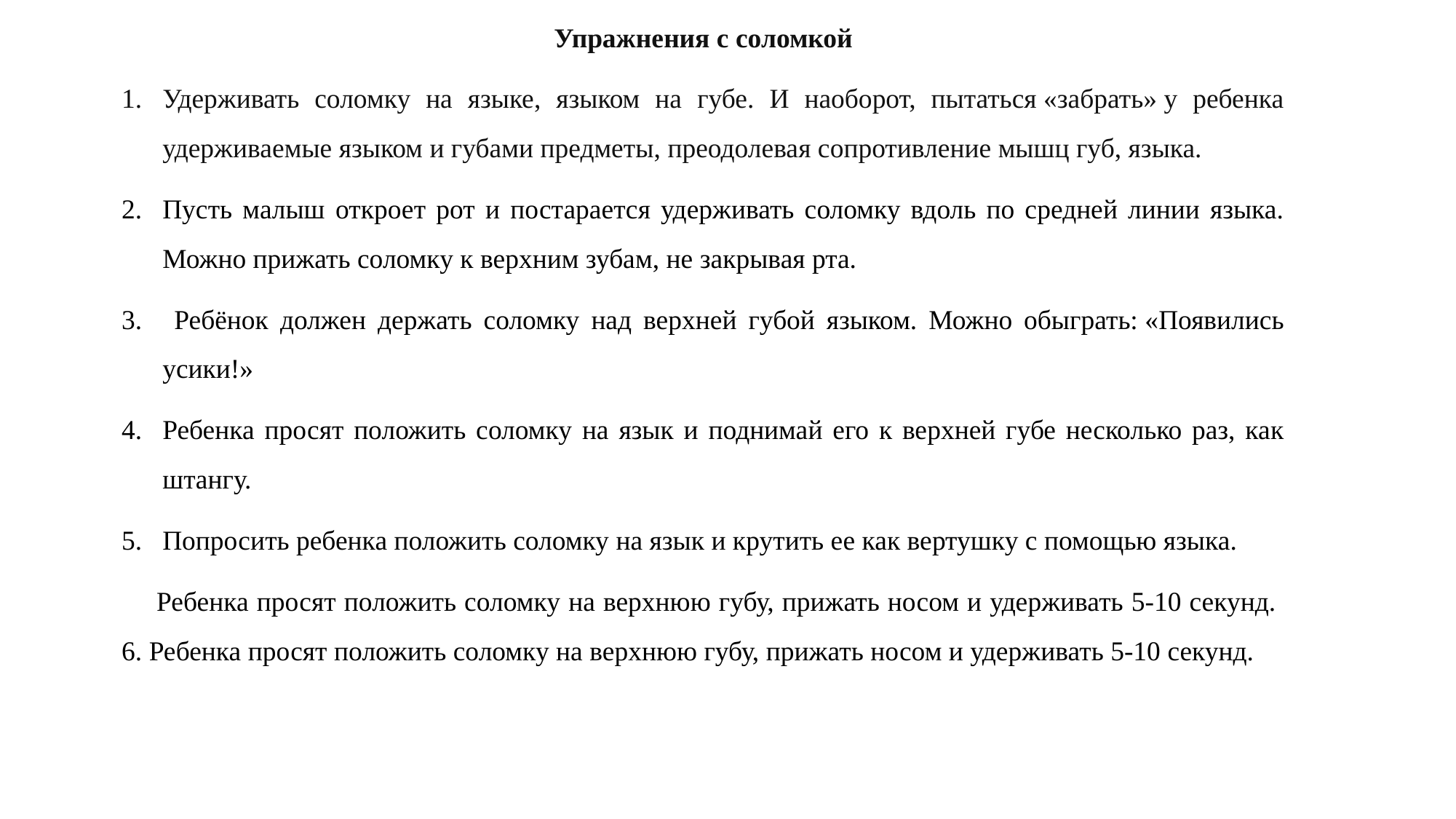

Упражнения с соломкой
Удерживать соломку на языке, языком на губе. И наоборот, пытаться «забрать» у ребенка удерживаемые языком и губами предметы, преодолевая сопротивление мышц губ, языка.
Пусть малыш откроет рот и постарается удерживать соломку вдоль по средней линии языка. Можно прижать соломку к верхним зубам, не закрывая рта.
 Ребёнок должен держать соломку над верхней губой языком. Можно обыграть: «Появились усики!»
Ребенка просят положить соломку на язык и поднимай его к верхней губе несколько раз, как штангу.
Попросить ребенка положить соломку на язык и крутить ее как вертушку с помощью языка.
 Ребенка просят положить соломку на верхнюю губу, прижать носом и удерживать 5-10 секунд.  6. Ребенка просят положить соломку на верхнюю губу, прижать носом и удерживать 5-10 секунд.